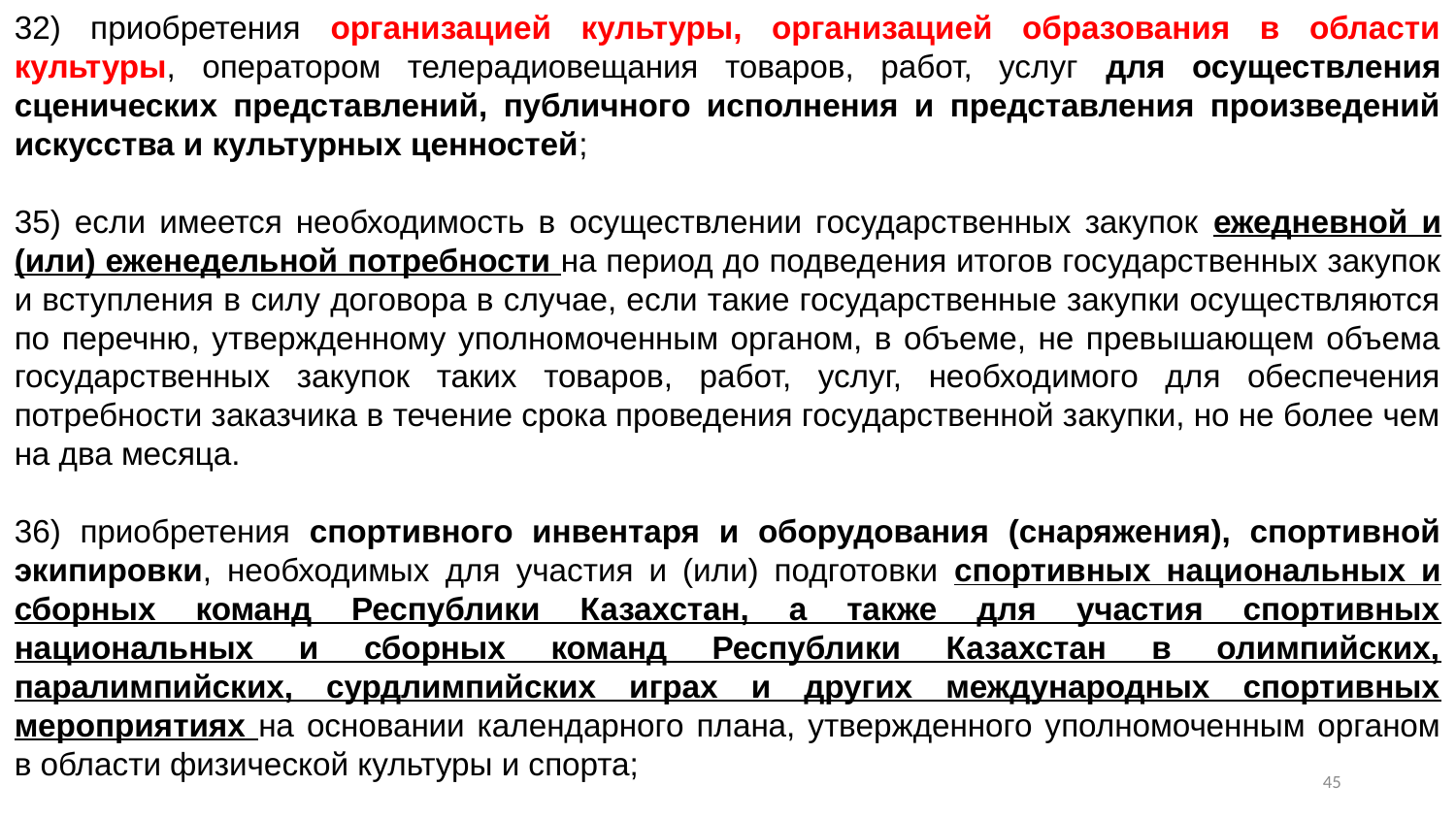

32) приобретения организацией культуры, организацией образования в области культуры, оператором телерадиовещания товаров, работ, услуг для осуществления сценических представлений, публичного исполнения и представления произведений искусства и культурных ценностей;

35) если имеется необходимость в осуществлении государственных закупок ежедневной и (или) еженедельной потребности на период до подведения итогов государственных закупок и вступления в силу договора в случае, если такие государственные закупки осуществляются по перечню, утвержденному уполномоченным органом, в объеме, не превышающем объема государственных закупок таких товаров, работ, услуг, необходимого для обеспечения потребности заказчика в течение срока проведения государственной закупки, но не более чем на два месяца.

36) приобретения спортивного инвентаря и оборудования (снаряжения), спортивной экипировки, необходимых для участия и (или) подготовки спортивных национальных и сборных команд Республики Казахстан, а также для участия спортивных национальных и сборных команд Республики Казахстан в олимпийских, паралимпийских, сурдлимпийских играх и других международных спортивных мероприятиях на основании календарного плана, утвержденного уполномоченным органом в области физической культуры и спорта;
45